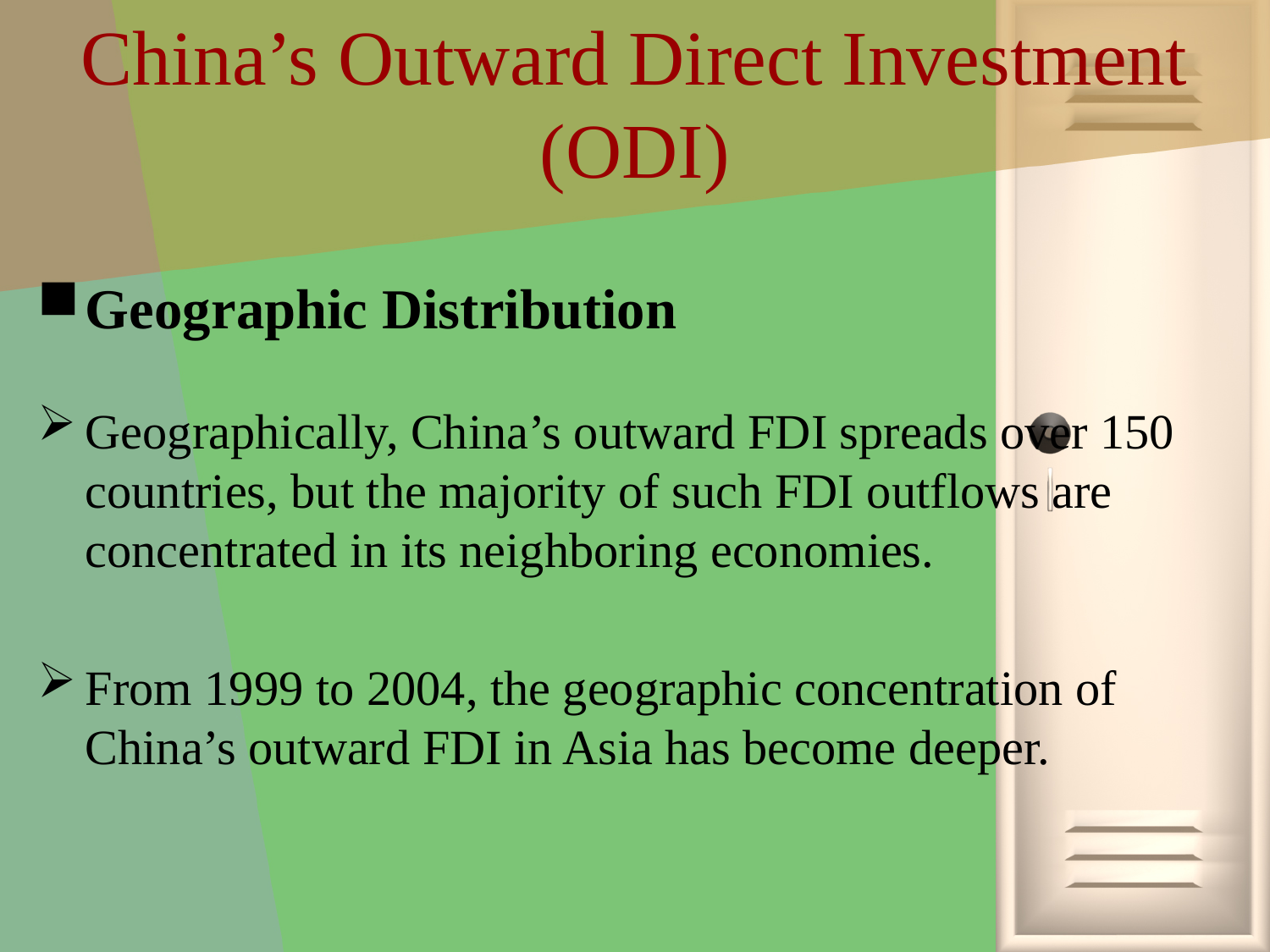

# China’s Outward Direct Investment (ODI)
Geographic Distribution

Geographically, China’s outward FDI spreads over 150 countries, but the majority of such FDI outflows are concentrated in its neighboring economies.

From 1999 to 2004, the geographic concentration of China’s outward FDI in Asia has become deeper.